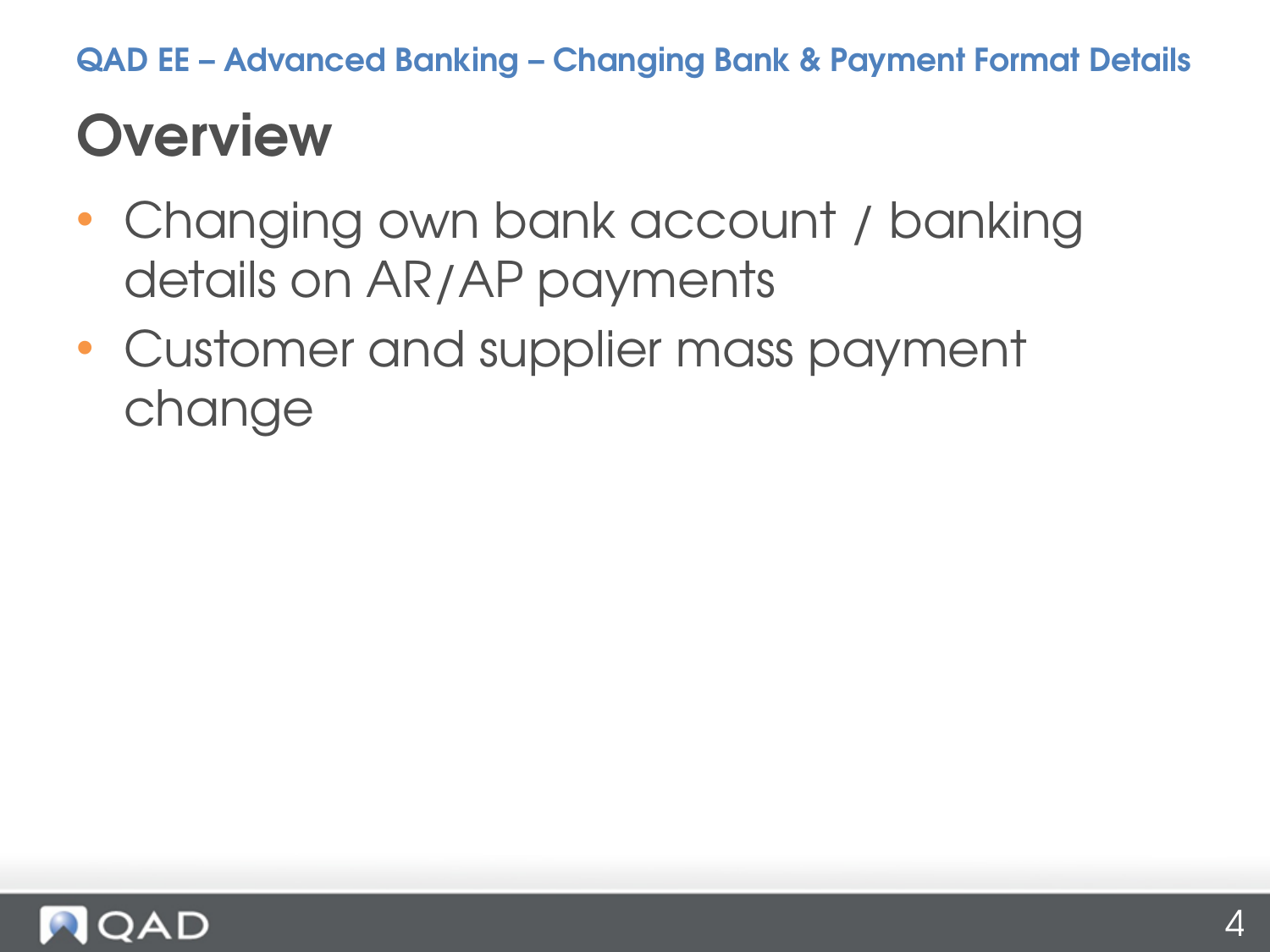

QAD EE – Advanced Banking – Changing Bank & Payment Format Details
# Overview
Changing own bank account / banking details on AR/AP payments
Customer and supplier mass payment change
4